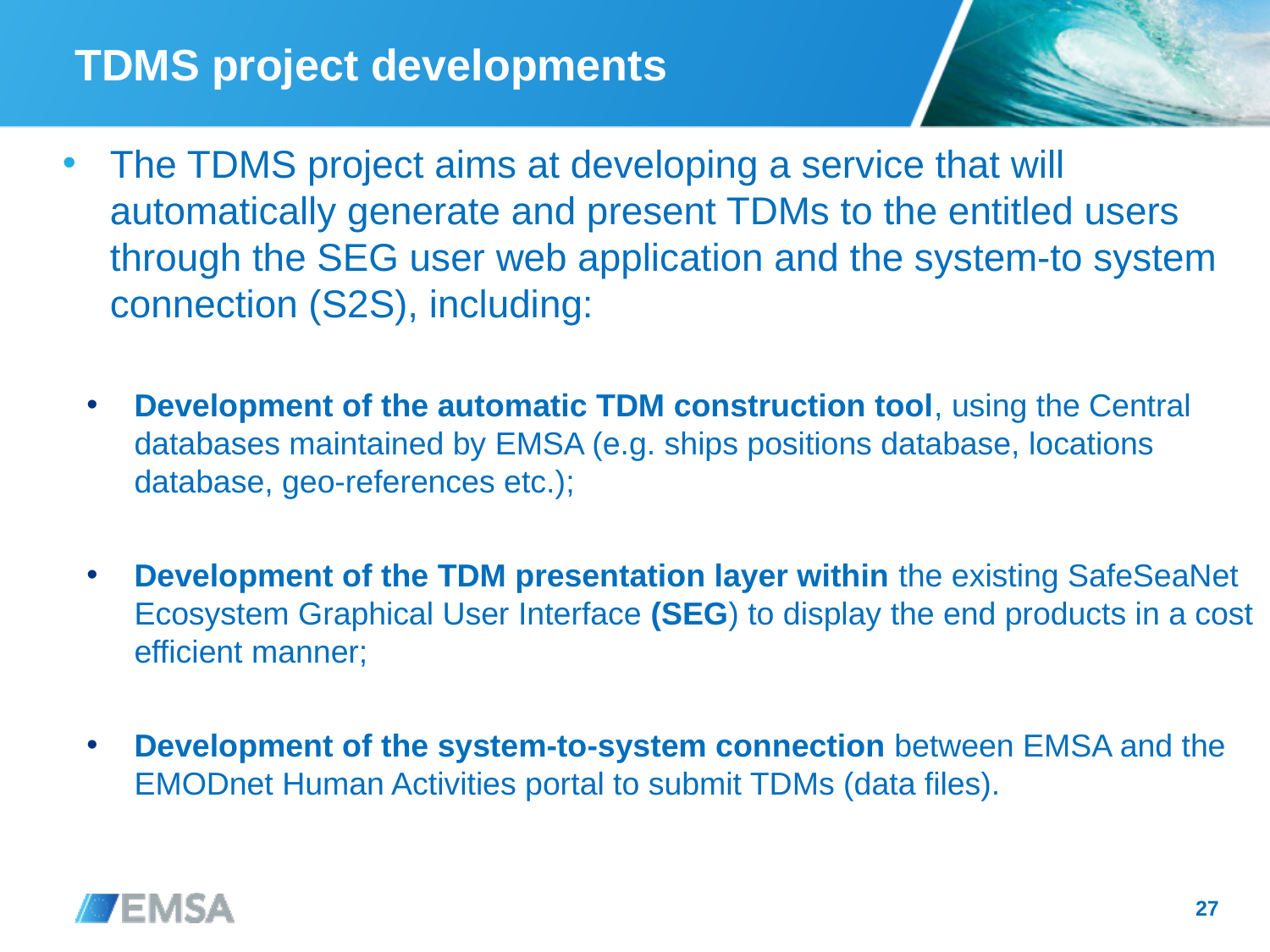

# TDMS project developments
The TDMS project aims at developing a service that will automatically generate and present TDMs to the entitled users through the SEG user web application and the system-to system connection (S2S), including:

Development of the automatic TDM construction tool, using the Central databases maintained by EMSA (e.g. ships positions database, locations database, geo-references etc.);

Development of the TDM presentation layer within the existing SafeSeaNet Ecosystem Graphical User Interface (SEG) to display the end products in a cost efficient manner;

Development of the system-to-system connection between EMSA and the EMODnet Human Activities portal to submit TDMs (data files).
27